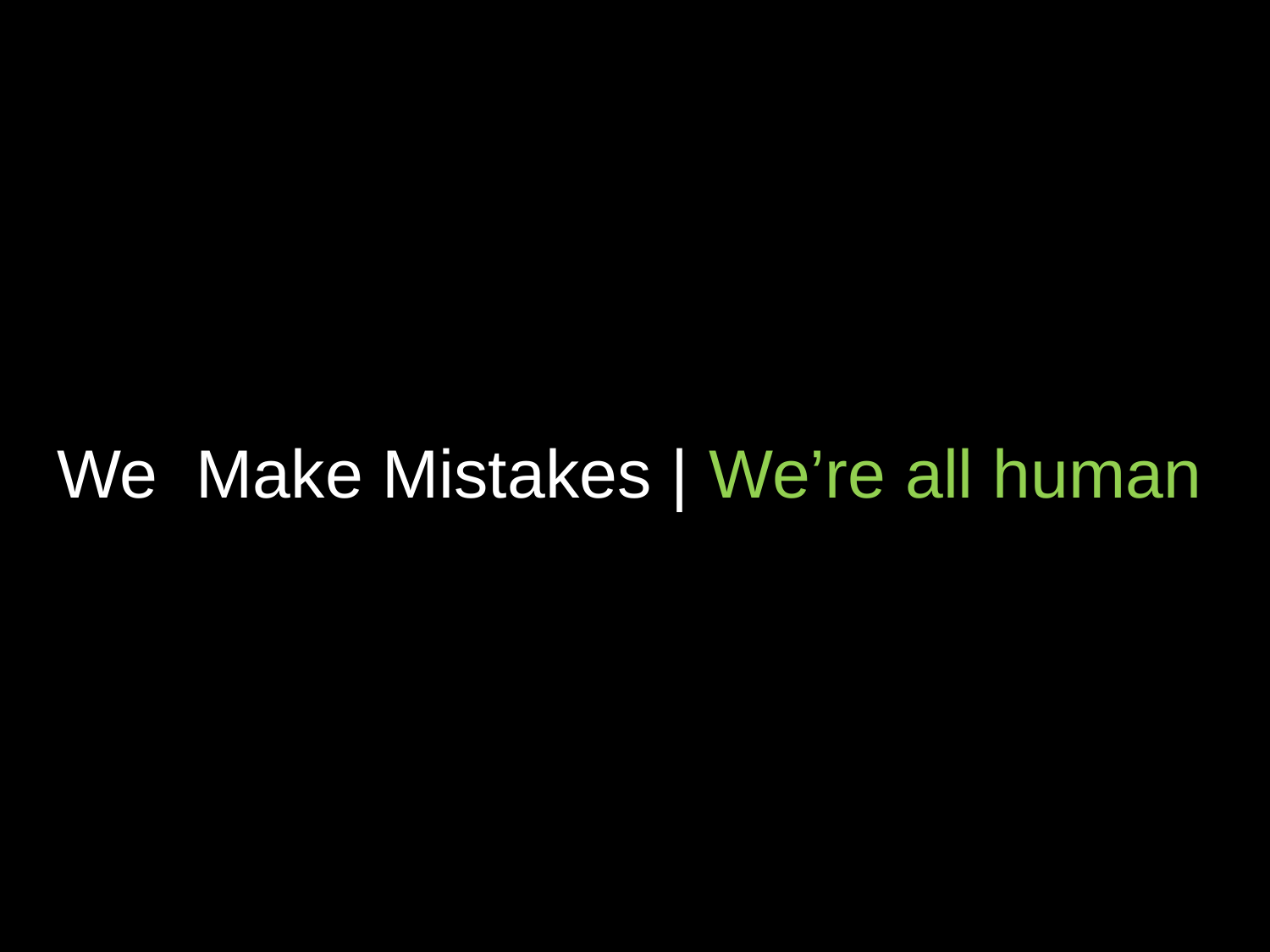

# We  Make Mistakes | We’re all human